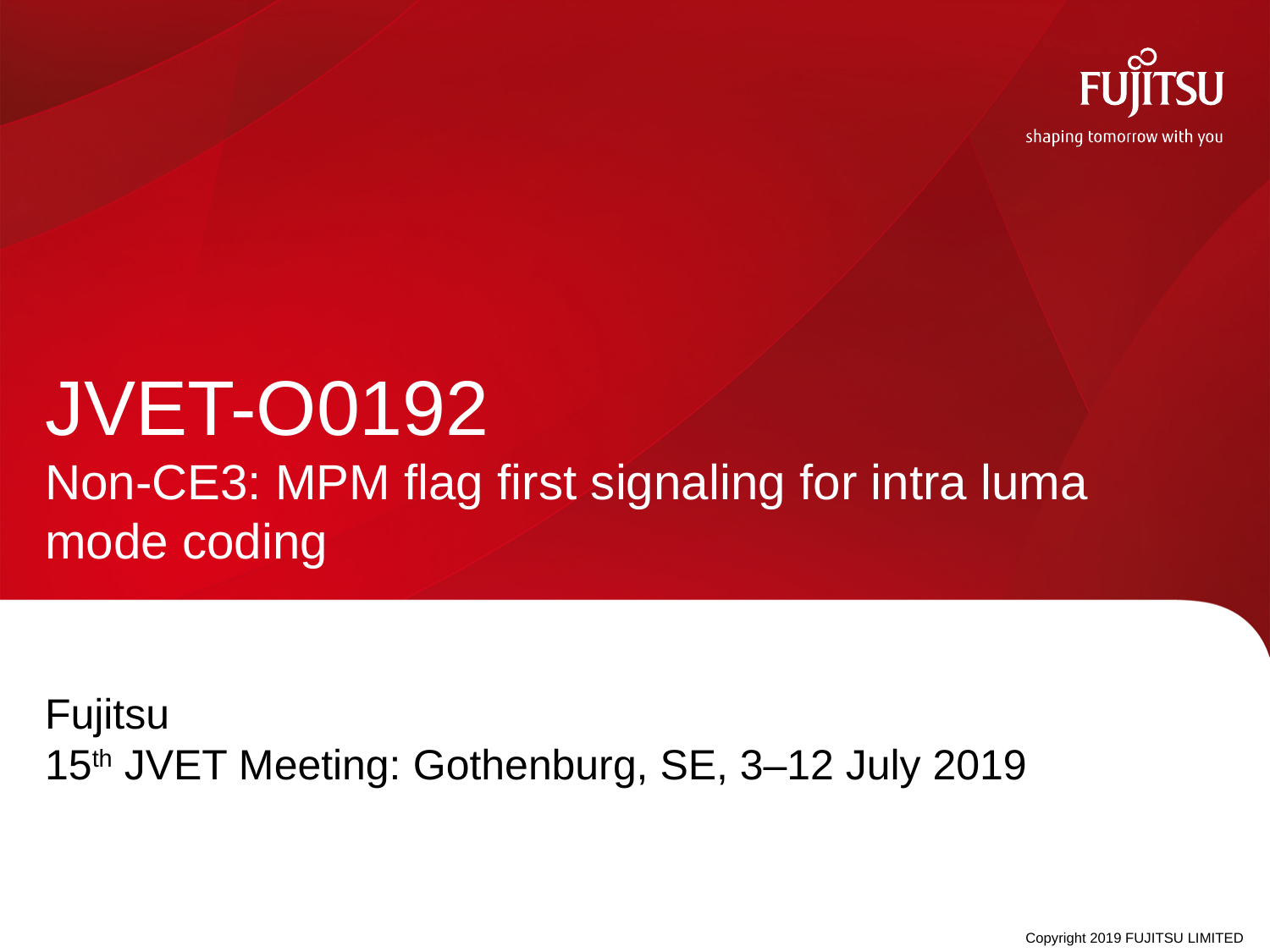

# JVET-O0192 Non-CE3: MPM flag first signaling for intra luma mode coding

Fujitsu
15th JVET Meeting: Gothenburg, SE, 3–12 July 2019
Copyright 2019 FUJITSU LIMITED